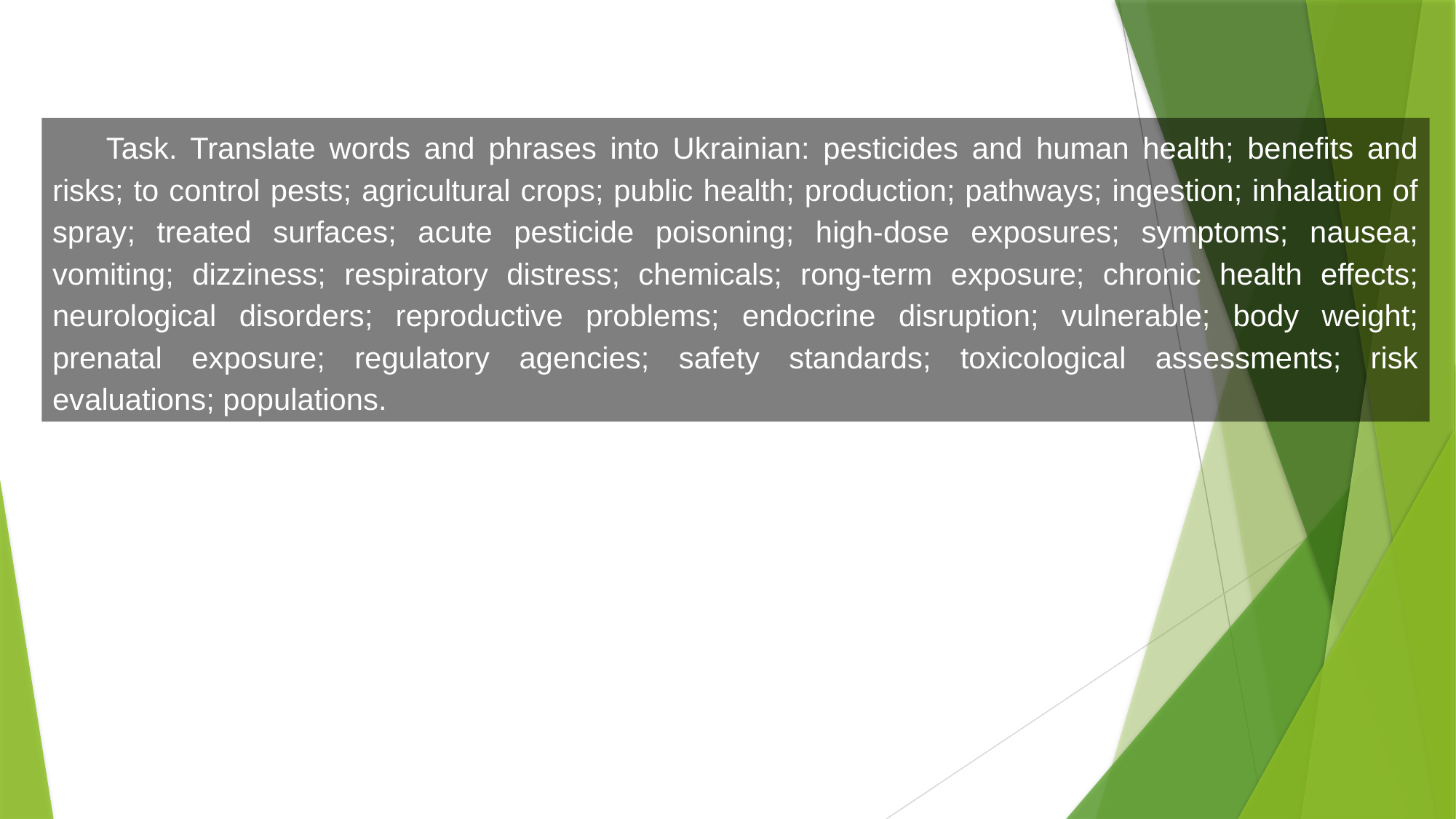

Task. Translate words and phrases into Ukrainian: pesticides and human health; benefits and risks; to control pests; agricultural crops; public health; production; pathways; ingestion; inhalation of spray; treated surfaces; acute pesticide poisoning; high-dose exposures; symptoms; nausea; vomiting; dizziness; respiratory distress; chemicals; rong-term exposure; chronic health effects; neurological disorders; reproductive problems; endocrine disruption; vulnerable; body weight; prenatal exposure; regulatory agencies; safety standards; toxicological assessments; risk evaluations; populations.